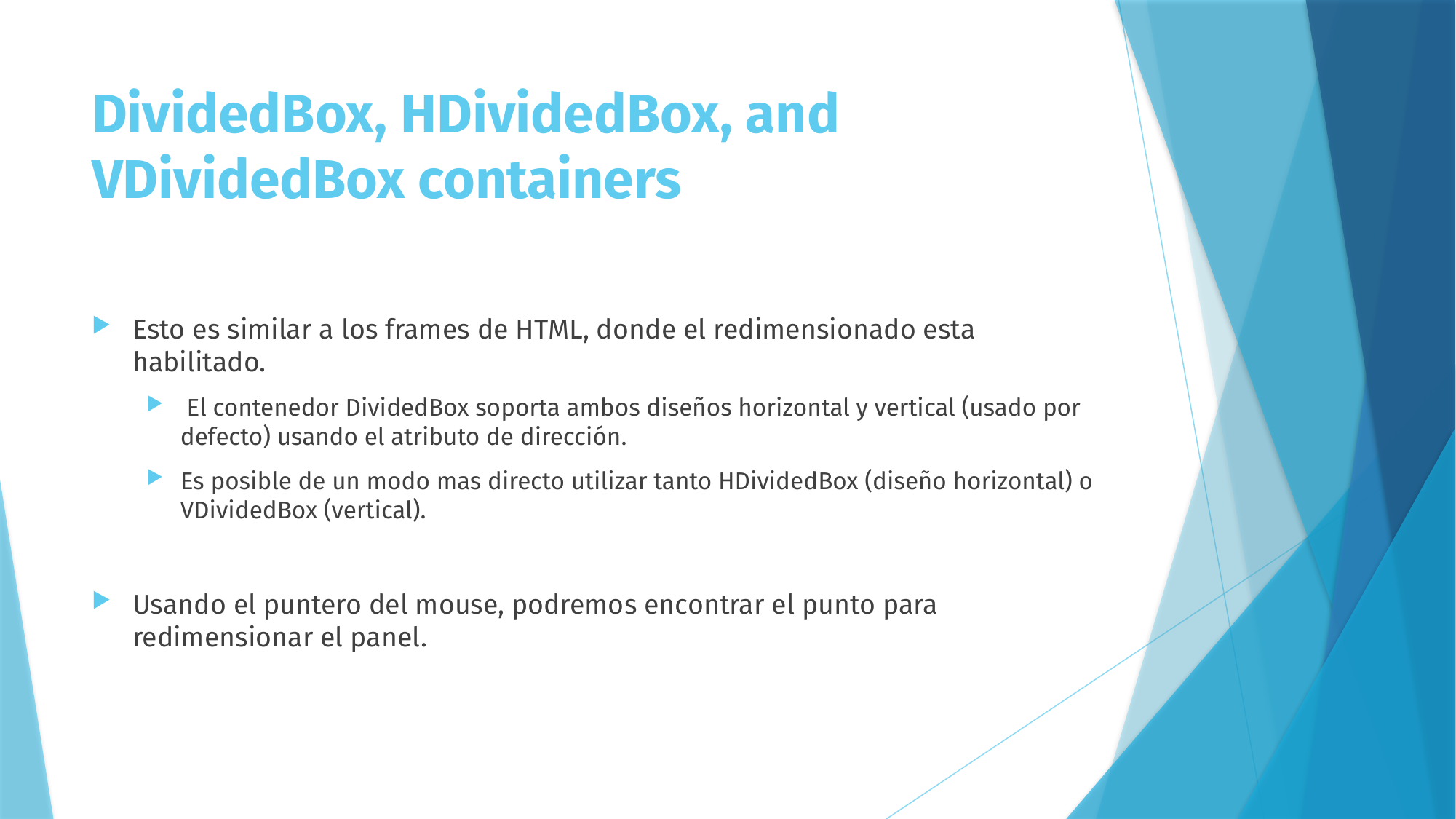

# DividedBox, HDividedBox, and VDividedBox containers

Esto es similar a los frames de HTML, donde el redimensionado esta habilitado.
 El contenedor DividedBox soporta ambos diseños horizontal y vertical (usado por defecto) usando el atributo de dirección.
Es posible de un modo mas directo utilizar tanto HDividedBox (diseño horizontal) o VDividedBox (vertical).

Usando el puntero del mouse, podremos encontrar el punto para redimensionar el panel.